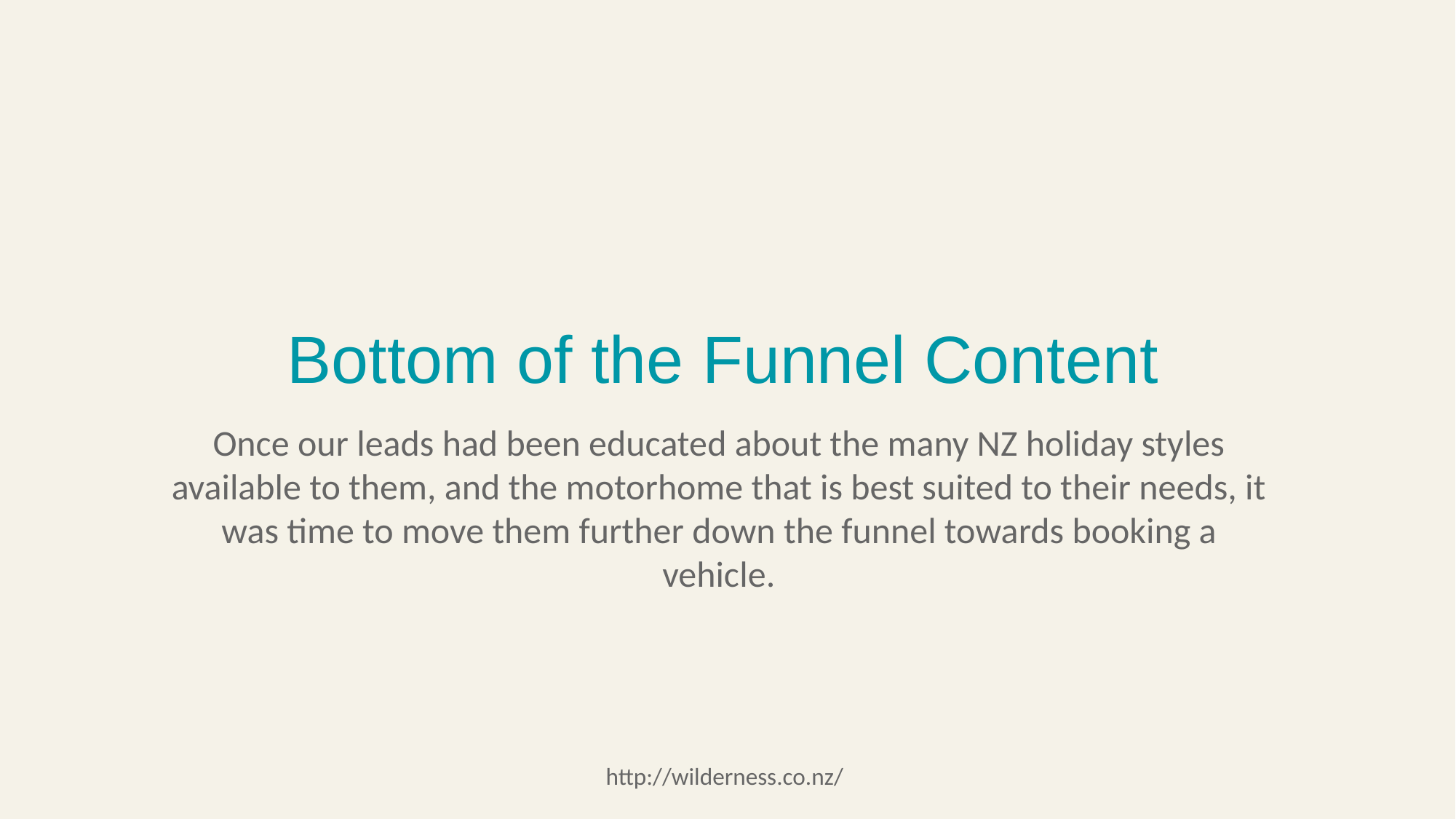

# Bottom of the Funnel Content
Once our leads had been educated about the many NZ holiday styles available to them, and the motorhome that is best suited to their needs, it was time to move them further down the funnel towards booking a vehicle.

http://wilderness.co.nz/